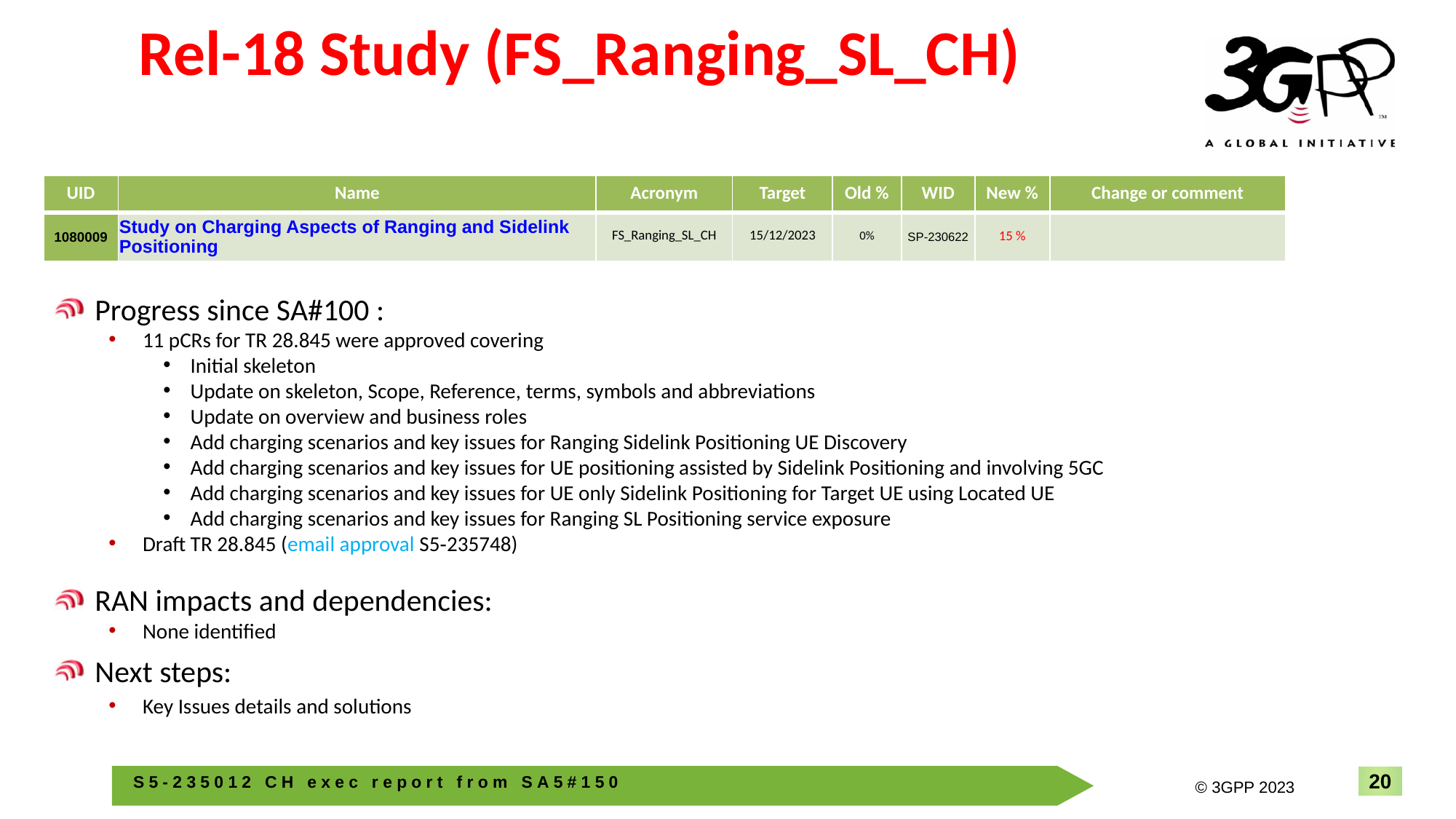

# Rel-18 Study (FS_Ranging_SL_CH)
| UID | Name | Acronym | Target | Old % | WID | New % | Change or comment |
| --- | --- | --- | --- | --- | --- | --- | --- |
| 1080009 | Study on Charging Aspects of Ranging and Sidelink Positioning | FS\_Ranging\_SL\_CH | 15/12/2023 | 0% | SP-230622 | 15 % |  |
Progress since SA#100 :
11 pCRs for TR 28.845 were approved covering
Initial skeleton
Update on skeleton, Scope, Reference, terms, symbols and abbreviations
Update on overview and business roles
Add charging scenarios and key issues for Ranging Sidelink Positioning UE Discovery
Add charging scenarios and key issues for UE positioning assisted by Sidelink Positioning and involving 5GC
Add charging scenarios and key issues for UE only Sidelink Positioning for Target UE using Located UE
Add charging scenarios and key issues for Ranging SL Positioning service exposure
Draft TR 28.845 (email approval S5‑235748)

RAN impacts and dependencies:
None identified
Next steps:
Key Issues details and solutions